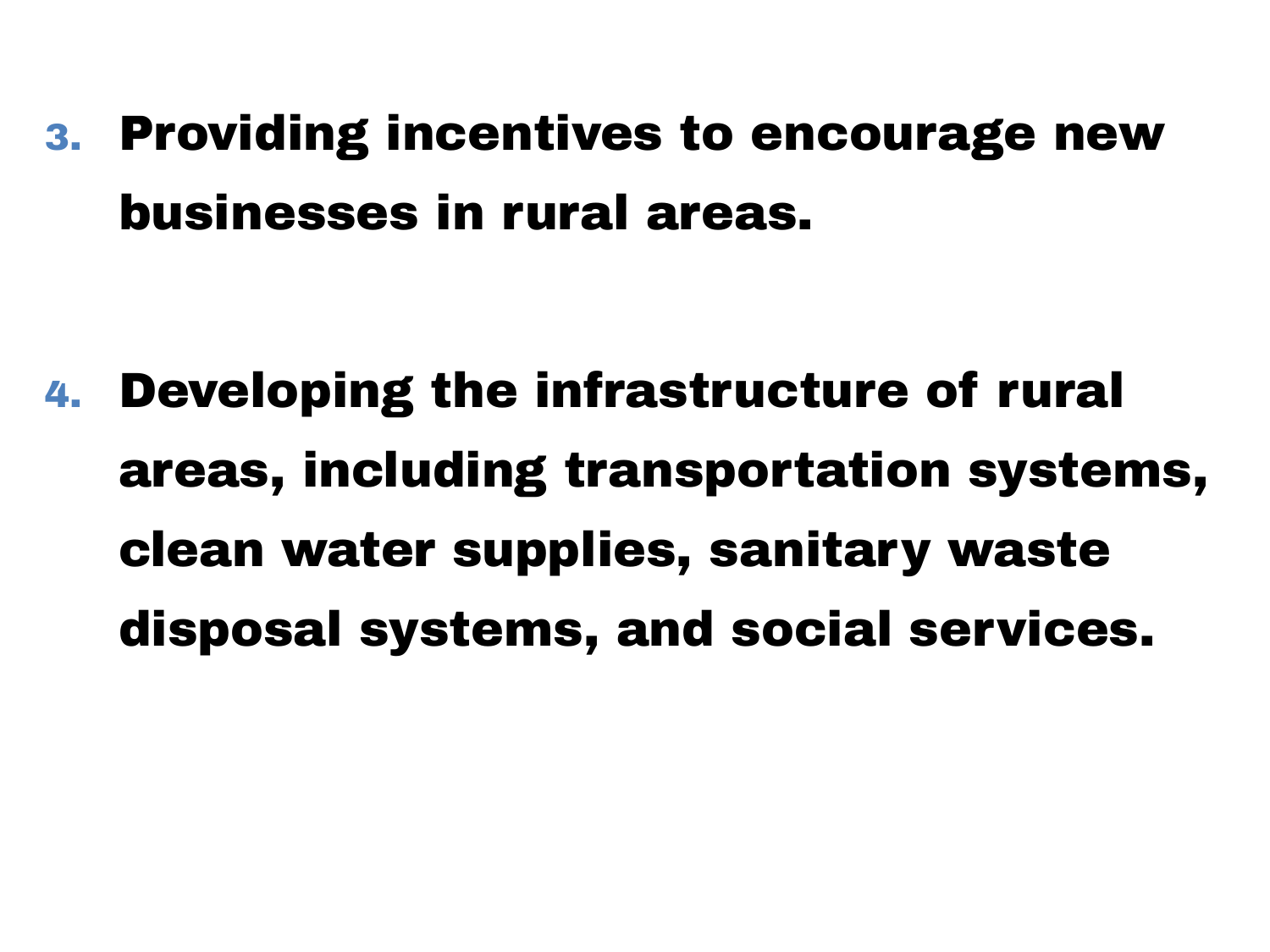

Providing incentives to encourage new businesses in rural areas.

Developing the infrastructure of rural areas, including transportation systems, clean water supplies, sanitary waste disposal systems, and social services.